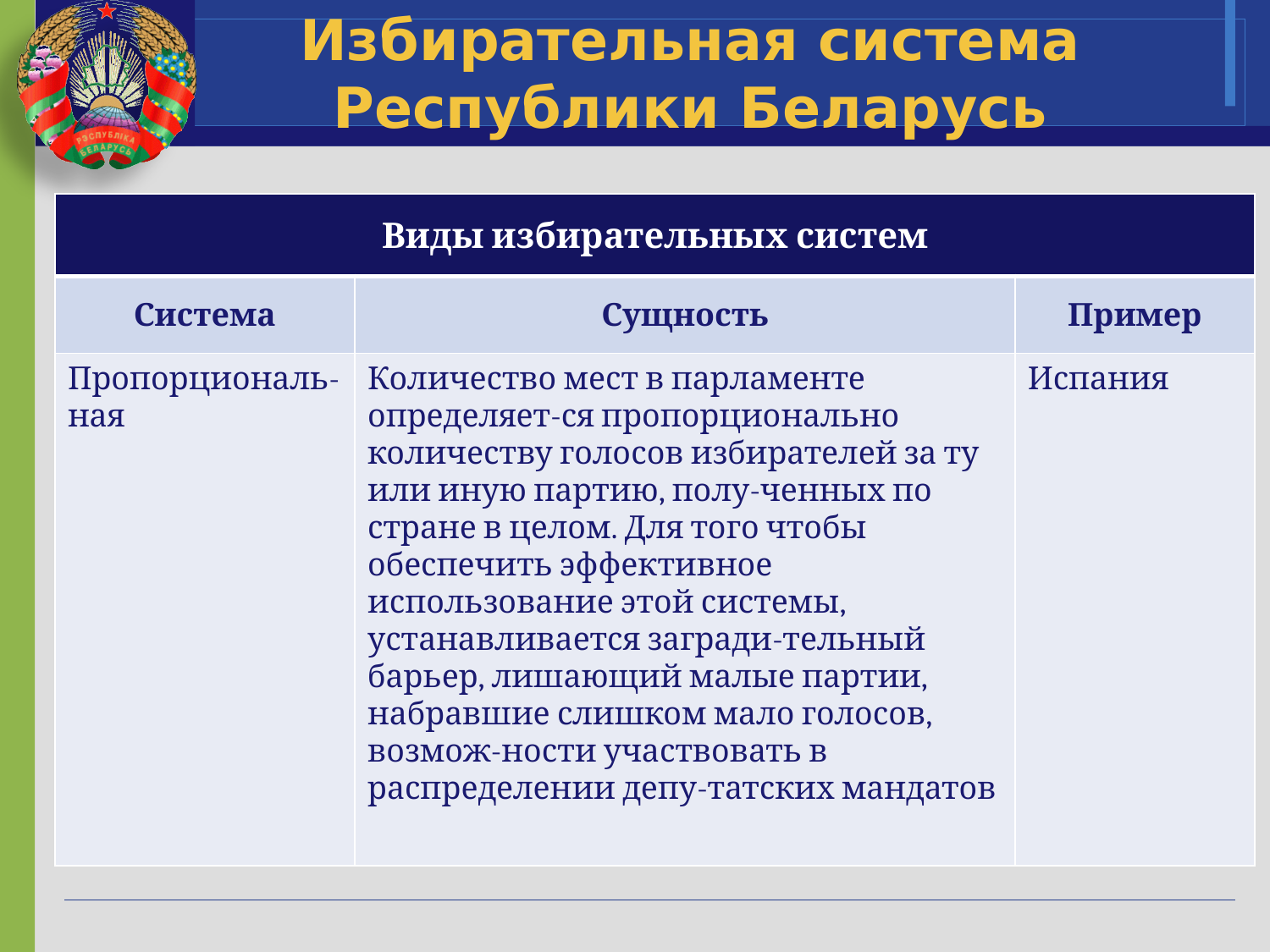

# Избирательная система Республики Беларусь
| Виды избирательных систем |  |  |
| --- | --- | --- |
| Система | Сущность | Пример |
| Пропорциональ-ная | Количество мест в парламенте определяет-ся пропорционально количеству голосов избирателей за ту или иную партию, полу-ченных по стране в целом. Для того чтобы обеспечить эффективное использование этой системы, устанавливается загради-тельный барьер, лишающий малые партии, набравшие слишком мало голосов, возмож-ности участвовать в распределении депу-татских мандатов | Испания |